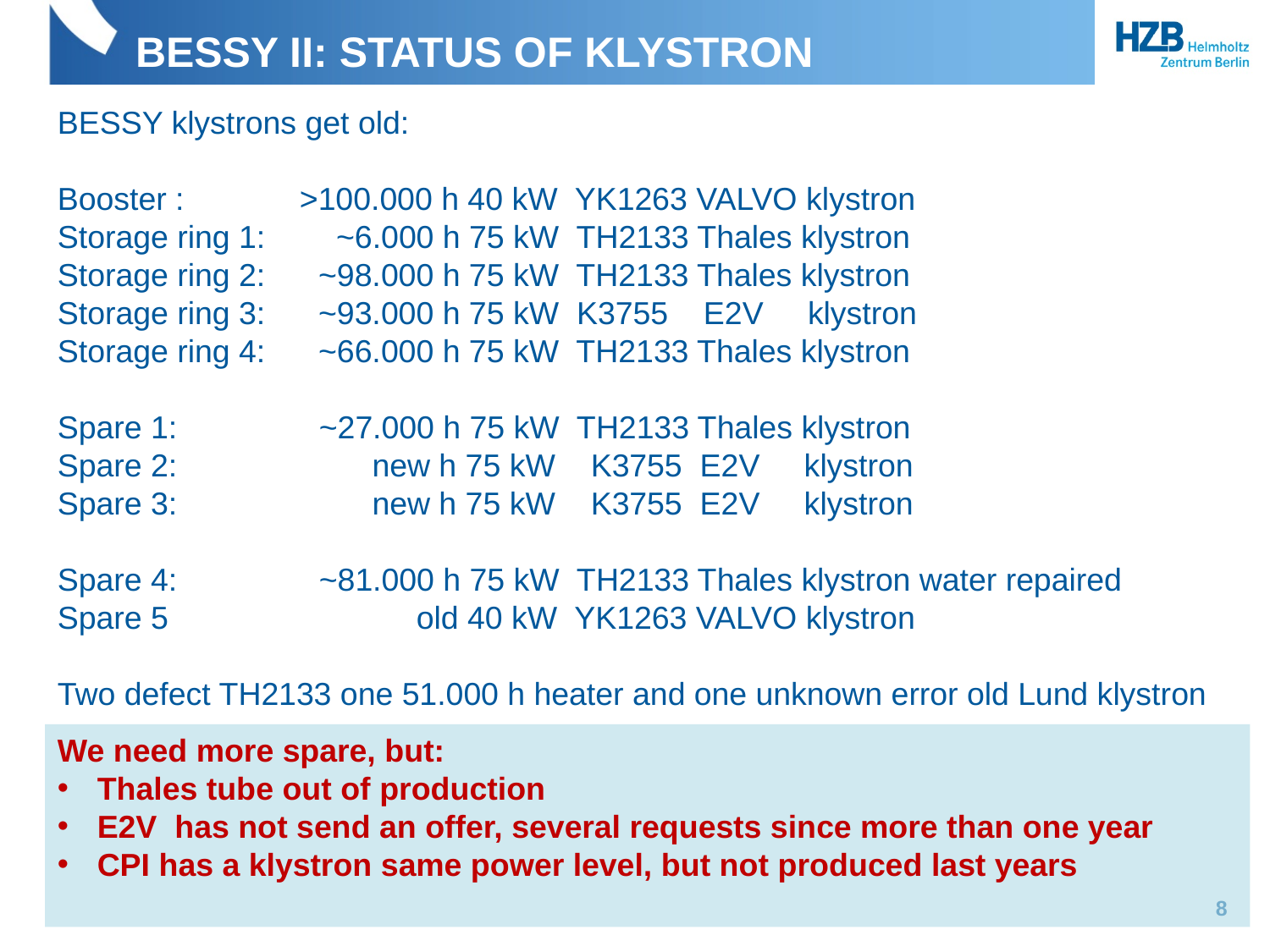

# BESSY II: Status of Klystron
BESSY klystrons get old:

Booster :             >100.000 h 40 kW  YK1263 VALVO klystron
Storage ring 1:        ~6.000 h 75 kW  TH2133 Thales klystron
Storage ring 2:      ~98.000 h 75 kW  TH2133 Thales klystron
Storage ring 3:      ~93.000 h 75 kW  K3755    E2V     klystron
Storage ring 4:      ~66.000 h 75 kW  TH2133 Thales klystron

Spare 1:                ~27.000 h 75 kW  TH2133 Thales klystron
Spare 2:                      new h 75 kW    K3755  E2V     klystron
Spare 3:                      new h 75 kW    K3755  E2V     klystron

Spare 4:                ~81.000 h 75 kW  TH2133 Thales klystron water repaired
Spare 5                            old 40 kW  YK1263 VALVO klystron

Two defect TH2133 one 51.000 h heater and one unknown error old Lund klystron
We need more spare, but:
Thales tube out of production
E2V  has not send an offer, several requests since more than one year
CPI has a klystron same power level, but not produced last years

8